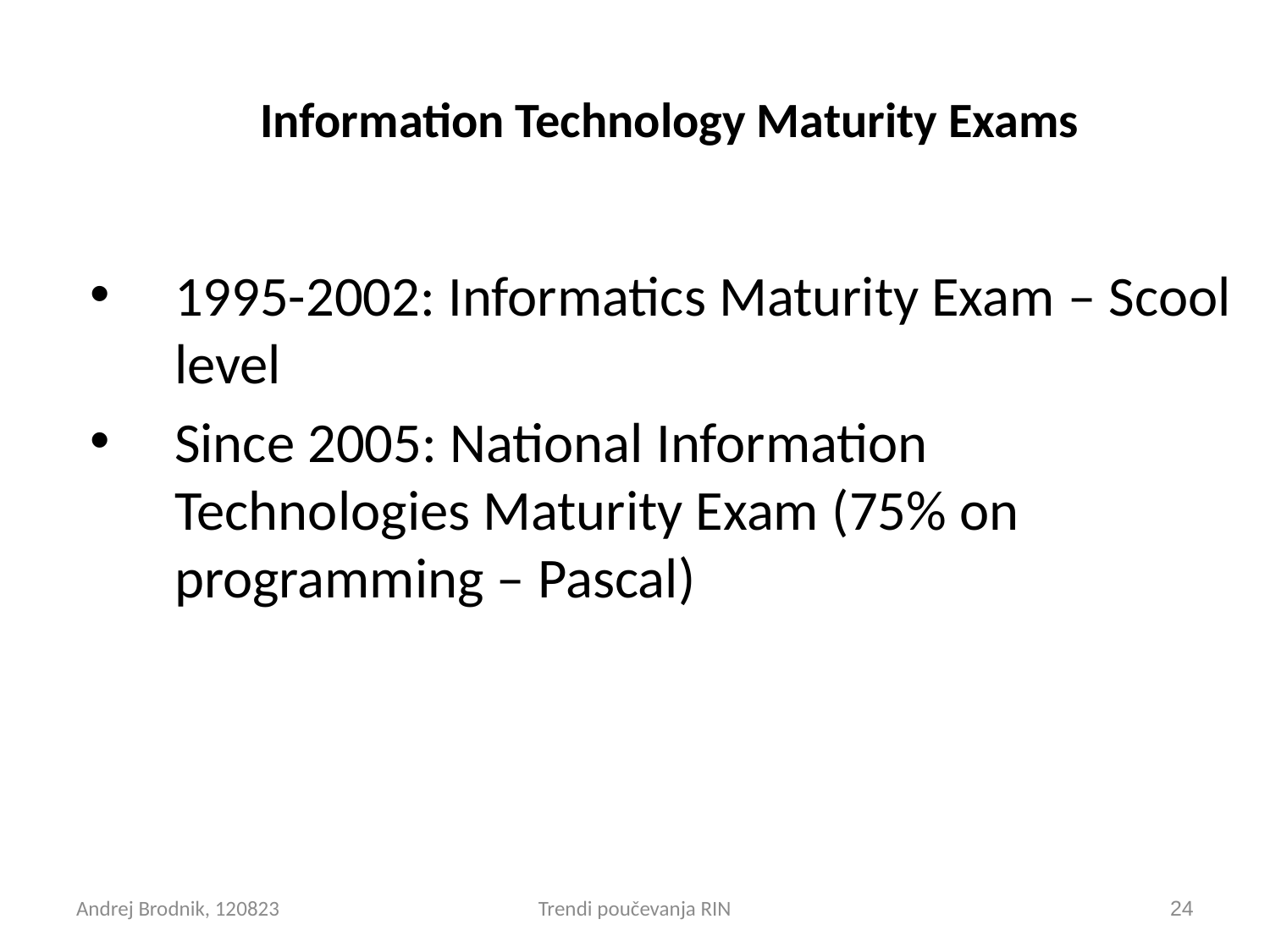

# Information Technology Maturity Exams
1995-2002: Informatics Maturity Exam – Scool level
Since 2005: National Information Technologies Maturity Exam (75% on programming – Pascal)

Andrej Brodnik, 120823
Trendi poučevanja RIN
24